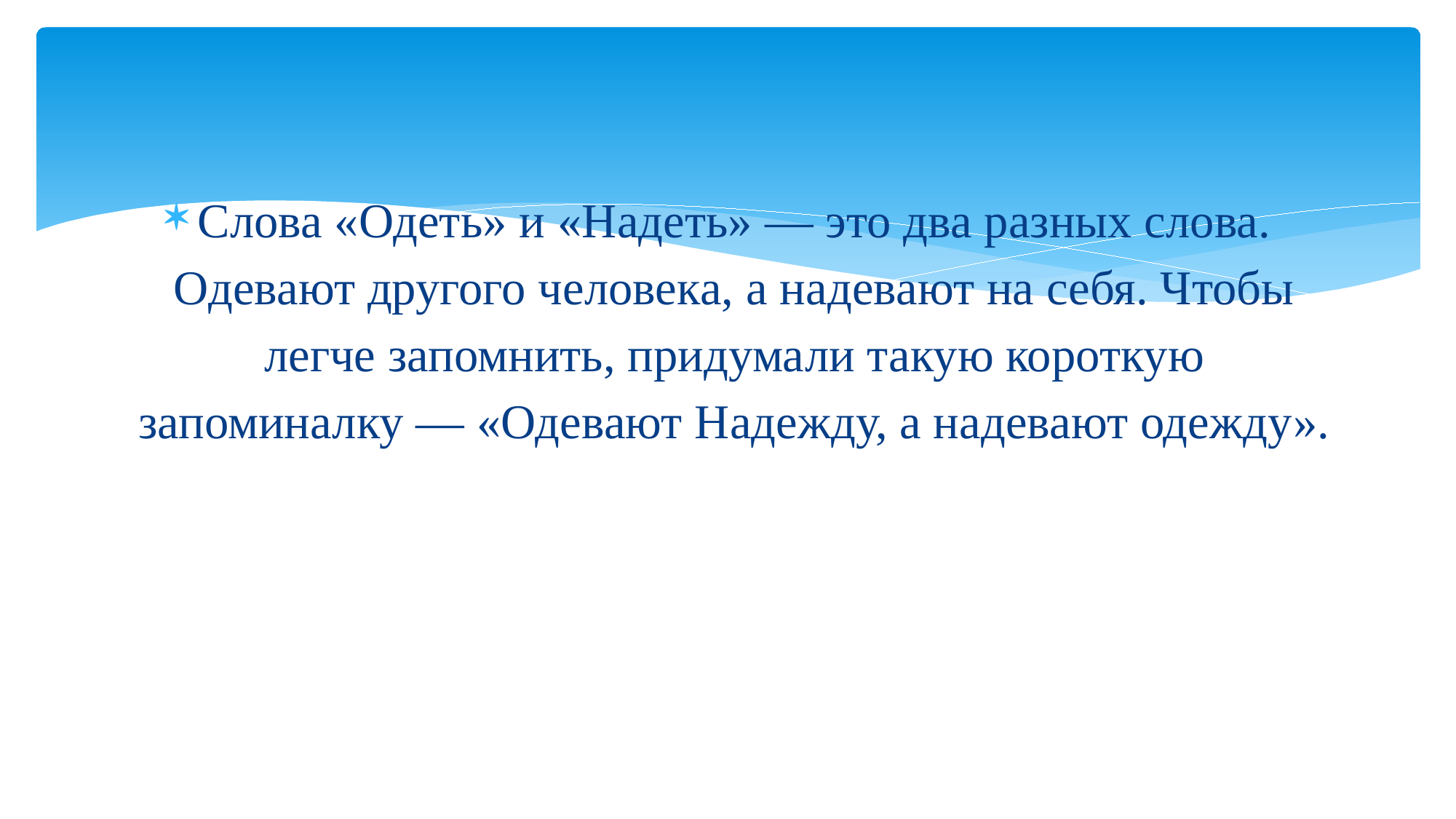

Слова «Одеть» и «Надеть» — это два разных слова. Одевают другого человека, а надевают на себя. Чтобы легче запомнить, придумали такую короткую запоминалку — «Одевают Надежду, а надевают одежду».